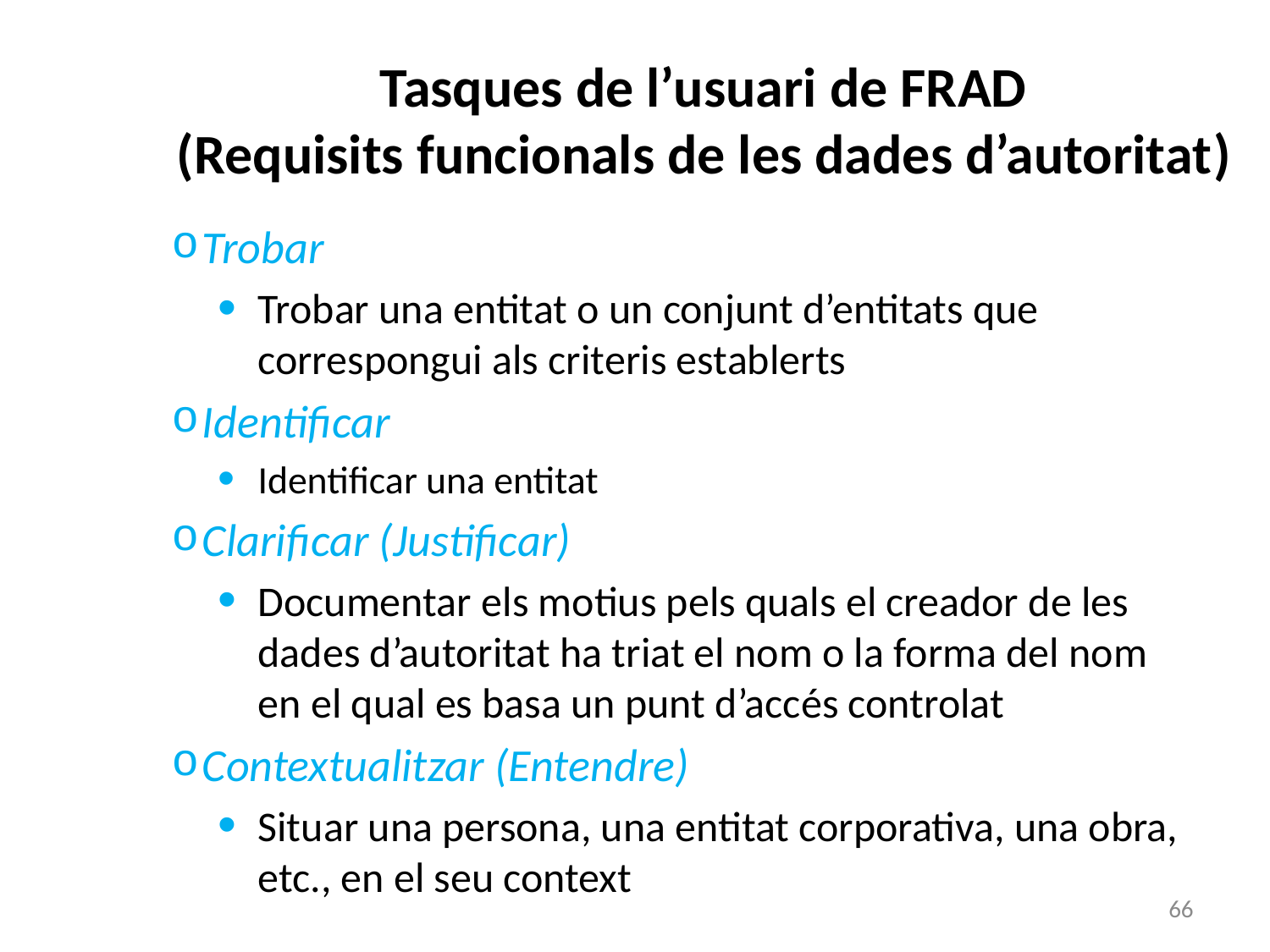

Tasques de l’usuari de FRAD
(Requisits funcionals de les dades d’autoritat)
Trobar
Trobar una entitat o un conjunt d’entitats que correspongui als criteris establerts
Identificar
Identificar una entitat
Clarificar (Justificar)
Documentar els motius pels quals el creador de les dades d’autoritat ha triat el nom o la forma del nom en el qual es basa un punt d’accés controlat
Contextualitzar (Entendre)
Situar una persona, una entitat corporativa, una obra, etc., en el seu context
66